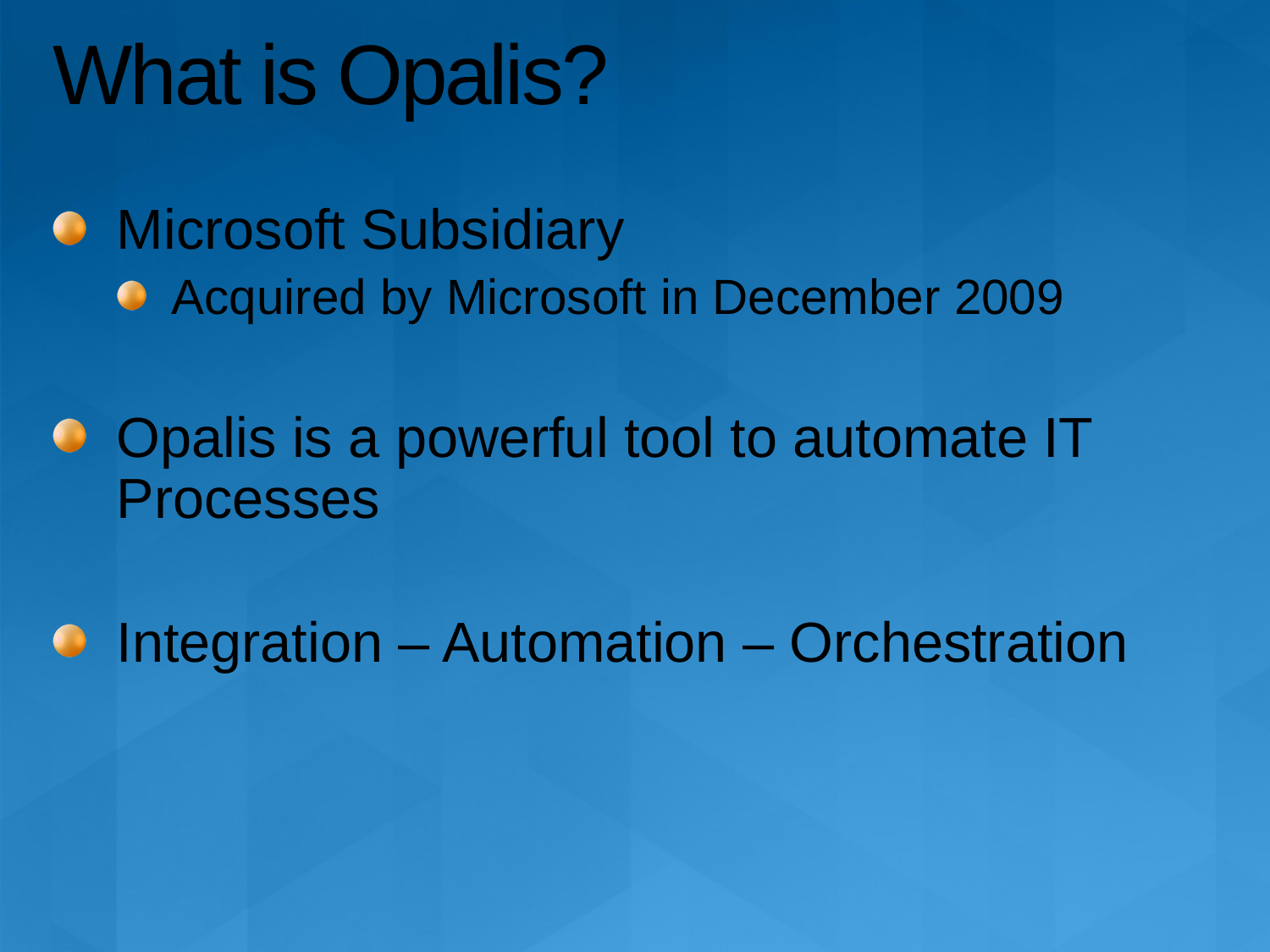

# What is Opalis?
Microsoft Subsidiary
Acquired by Microsoft in December 2009

Opalis is a powerful tool to automate IT Processes

Integration – Automation – Orchestration